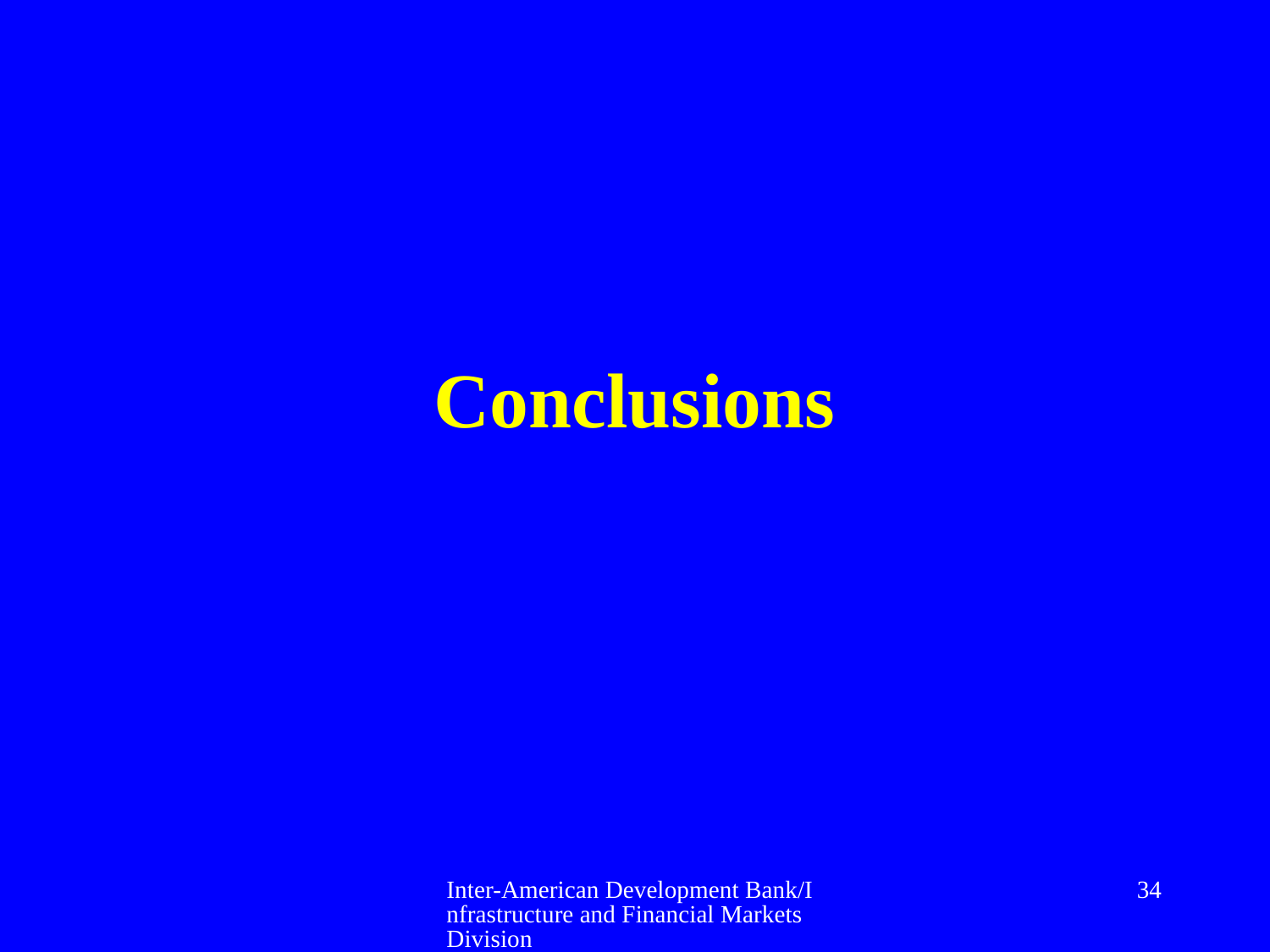

# Conclusions
Inter-American Development Bank/Infrastructure and Financial Markets Division
34